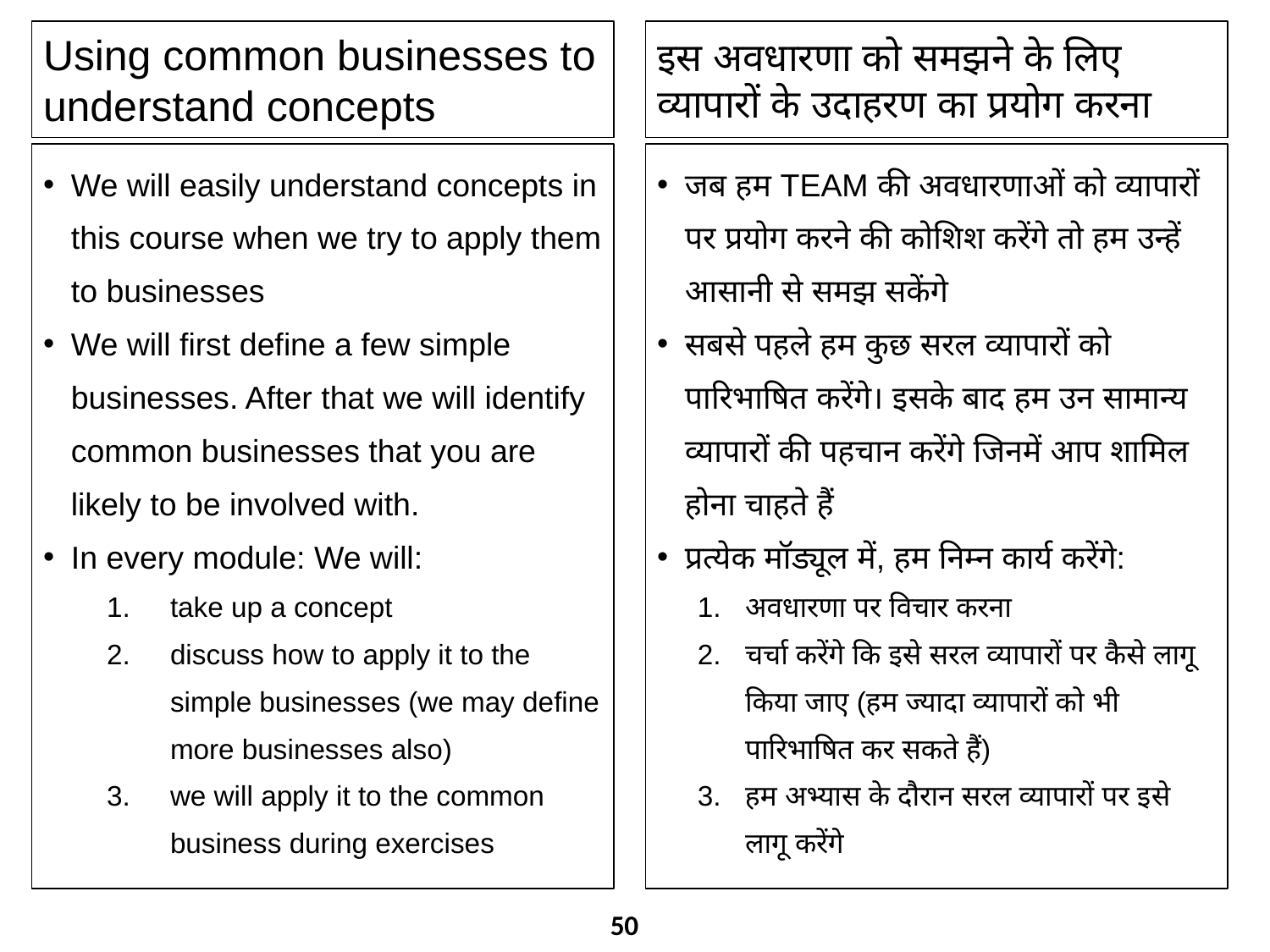

Using common businesses to understand concepts
इस अवधारणा को समझने के लिए व्यापारों के उदाहरण का प्रयोग करना
We will easily understand concepts in this course when we try to apply them to businesses
We will first define a few simple businesses. After that we will identify common businesses that you are likely to be involved with.
In every module: We will:
take up a concept
discuss how to apply it to the simple businesses (we may define more businesses also)
we will apply it to the common business during exercises
जब हम TEAM की अवधारणाओं को व्यापारों पर प्रयोग करने की कोशिश करेंगे तो हम उन्हें आसानी से समझ सकेंगे
सबसे पहले हम कुछ सरल व्यापारों को पारिभाषित करेंगे। इसके बाद हम उन सामान्य व्यापारों की पहचान करेंगे जिनमें आप शामिल होना चाहते हैं
प्रत्येक मॉड्यूल में, हम निम्न कार्य करेंगे:
अवधारणा पर विचार करना
चर्चा करेंगे कि इसे सरल व्यापारों पर कैसे लागू किया जाए (हम ज्यादा व्यापारों को भी पारिभाषित कर सकते हैं)
हम अभ्यास के दौरान सरल व्यापारों पर इसे लागू करेंगे
50